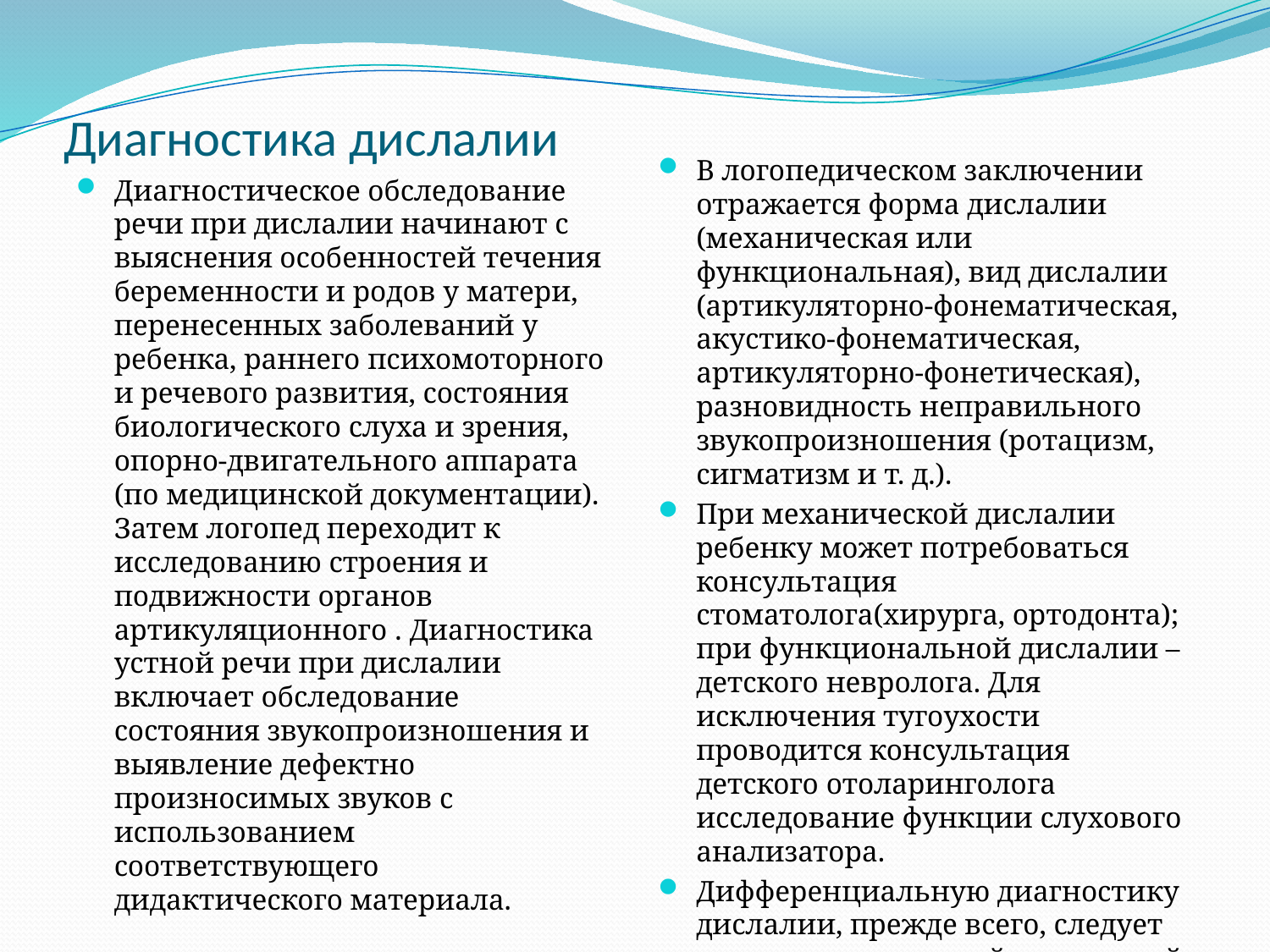

# Диагностика дислалии
В логопедическом заключении отражается форма дислалии (механическая или функциональная), вид дислалии (артикуляторно-фонематическая, акустико-фонематическая, артикуляторно-фонетическая), разновидность неправильного звукопроизношения (ротацизм, сигматизм и т. д.).
При механической дислалии ребенку может потребоваться консультация стоматолога(хирурга, ортодонта); при функциональной дислалии – детского невролога. Для исключения тугоухости проводится консультация детского отоларинголога исследование функции слухового анализатора.
Дифференциальную диагностику дислалии, прежде всего, следует проводить со стертой дизартрией.

Диагностическое обследование речи при дислалии начинают с выяснения особенностей течения беременности и родов у матери, перенесенных заболеваний у ребенка, раннего психомоторного и речевого развития, состояния биологического слуха и зрения, опорно-двигательного аппарата (по медицинской документации). Затем логопед переходит к исследованию строения и подвижности органов артикуляционного . Диагностика устной речи при дислалии включает обследование состояния звукопроизношения и выявление дефектно произносимых звуков с использованием соответствующего дидактического материала.